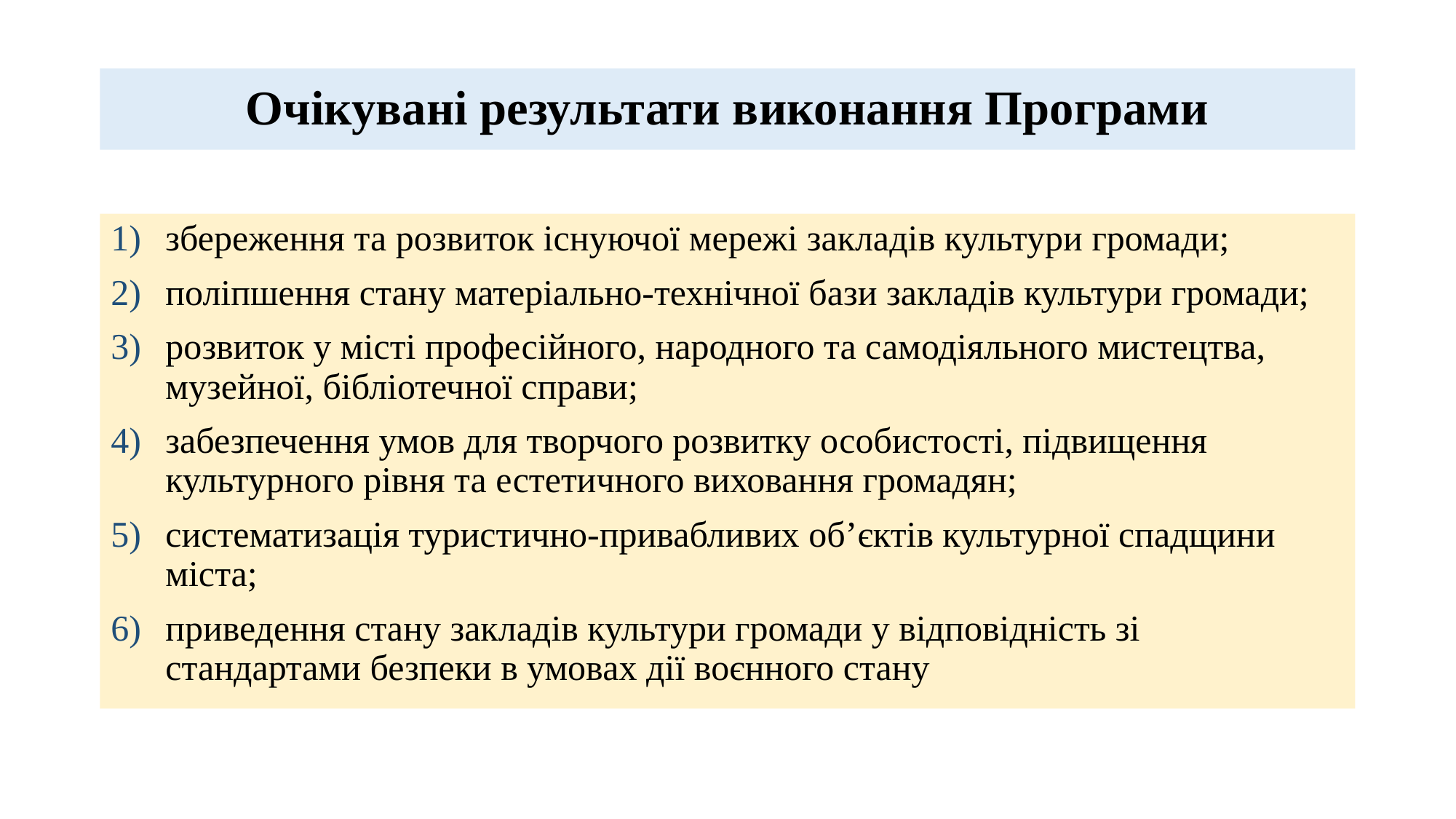

# Очікувані результати виконання Програми
збереження та розвиток існуючої мережі закладів культури громади;
поліпшення стану матеріально-технічної бази закладів культури громади;
розвиток у місті професійного, народного та самодіяльного мистецтва, музейної, бібліотечної справи;
забезпечення умов для творчого розвитку особистості, підвищення культурного рівня та естетичного виховання громадян;
систематизація туристично-привабливих об’єктів культурної спадщини міста;
приведення стану закладів культури громади у відповідність зі стандартами безпеки в умовах дії воєнного стану